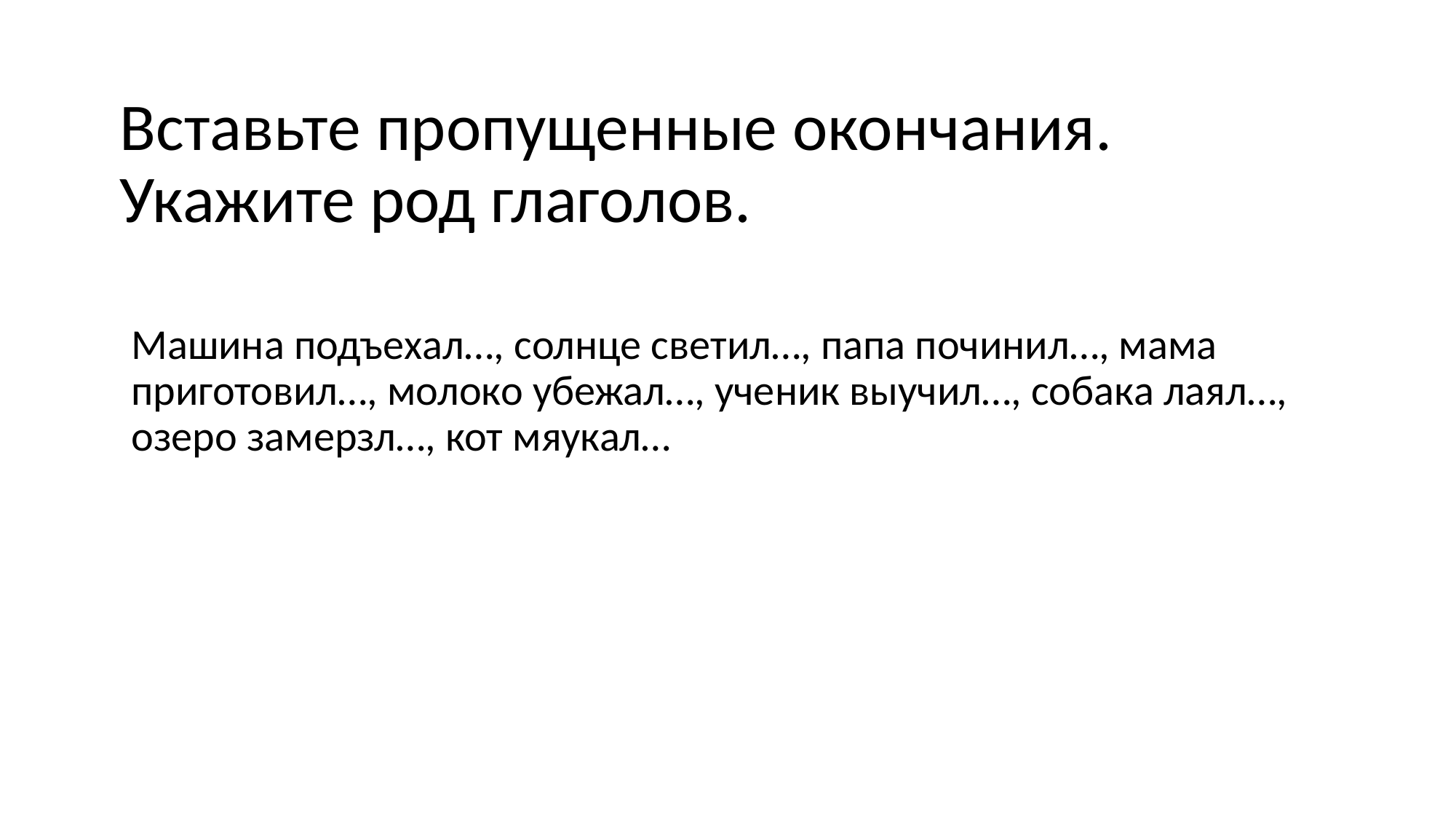

# Вставьте пропущенные окончания. Укажите род глаголов.
Машина подъехал…, солнце светил…, папа починил…, мама приготовил…, молоко убежал…, ученик выучил…, собака лаял…, озеро замерзл…, кот мяукал…